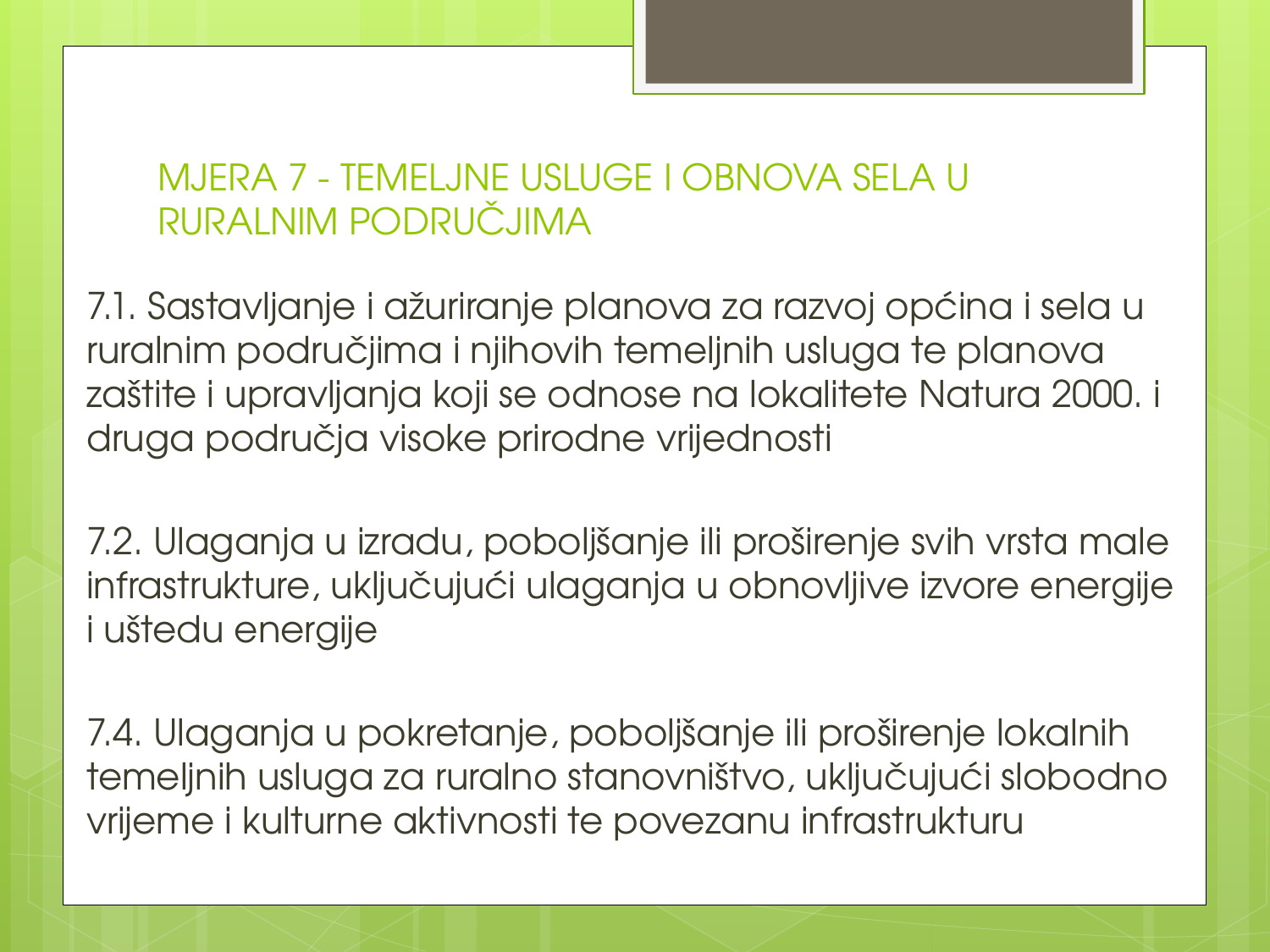

# MJERA 7 - TEMELJNE USLUGE I OBNOVA SELA U RURALNIM PODRUČJIMA
7.1. Sastavljanje i ažuriranje planova za razvoj općina i sela u ruralnim područjima i njihovih temeljnih usluga te planova zaštite i upravljanja koji se odnose na lokalitete Natura 2000. i druga područja visoke prirodne vrijednosti

7.2. Ulaganja u izradu, poboljšanje ili proširenje svih vrsta male infrastrukture, uključujući ulaganja u obnovljive izvore energije i uštedu energije

7.4. Ulaganja u pokretanje, poboljšanje ili proširenje lokalnih temeljnih usluga za ruralno stanovništvo, uključujući slobodno vrijeme i kulturne aktivnosti te povezanu infrastrukturu